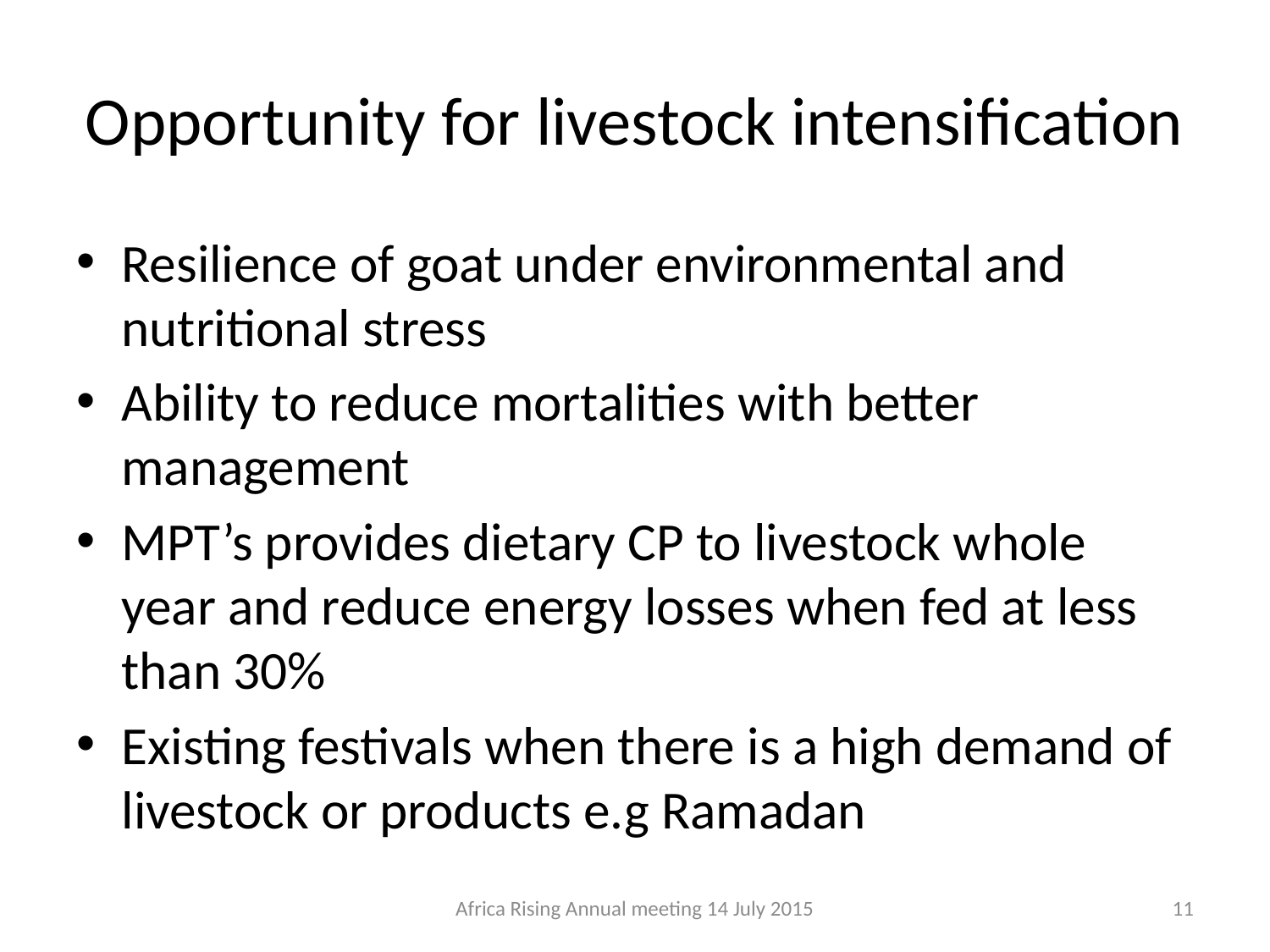

# Opportunity for livestock intensification
Resilience of goat under environmental and nutritional stress
Ability to reduce mortalities with better management
MPT’s provides dietary CP to livestock whole year and reduce energy losses when fed at less than 30%
Existing festivals when there is a high demand of livestock or products e.g Ramadan
Africa Rising Annual meeting 14 July 2015
11